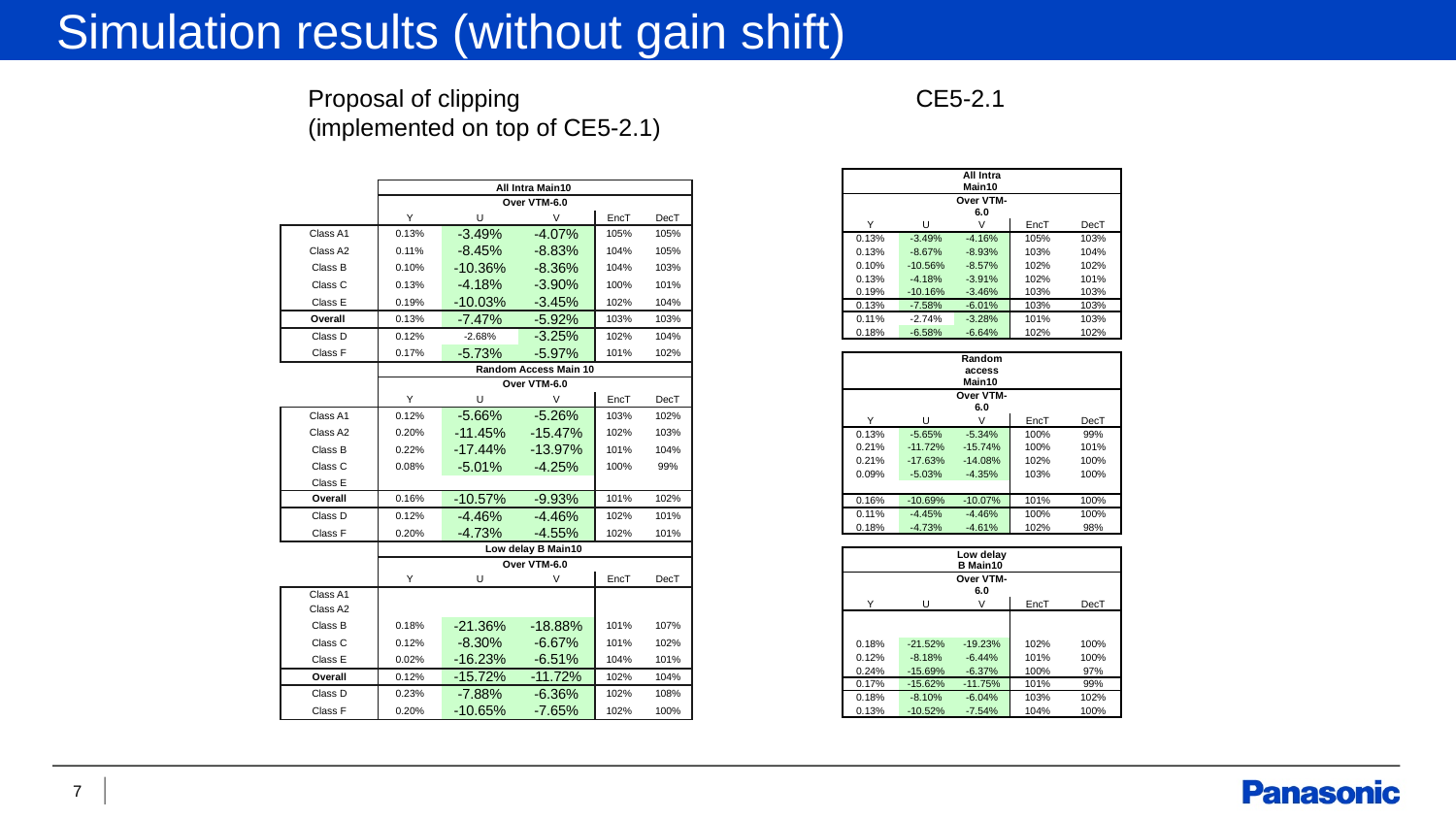

Simulation results (without gain shift)
Proposal of clipping
(implemented on top of CE5-2.1)
CE5-2.1
|  |  | All Intra Main10 |  |  |
| --- | --- | --- | --- | --- |
|  |  | Over VTM-6.0 |  |  |
| Y | U | V | EncT | DecT |
| 0.13% | -3.49% | -4.16% | 105% | 103% |
| 0.13% | -8.67% | -8.93% | 103% | 104% |
| 0.10% | -10.56% | -8.57% | 102% | 102% |
| 0.13% | -4.18% | -3.91% | 102% | 101% |
| 0.19% | -10.16% | -3.46% | 103% | 103% |
| 0.13% | -7.58% | -6.01% | 103% | 103% |
| 0.11% | -2.74% | -3.28% | 101% | 103% |
| 0.18% | -6.58% | -6.64% | 102% | 102% |
|  |  |  |  |  |
|  |  | Random access Main10 |  |  |
|  |  | Over VTM-6.0 |  |  |
| Y | U | V | EncT | DecT |
| 0.13% | -5.65% | -5.34% | 100% | 99% |
| 0.21% | -11.72% | -15.74% | 100% | 101% |
| 0.21% | -17.63% | -14.08% | 102% | 100% |
| 0.09% | -5.03% | -4.35% | 103% | 100% |
|  |  |  |  |  |
| 0.16% | -10.69% | -10.07% | 101% | 100% |
| 0.11% | -4.45% | -4.46% | 100% | 100% |
| 0.18% | -4.73% | -4.61% | 102% | 98% |
|  |  |  |  |  |
|  |  | Low delay B Main10 |  |  |
|  |  | Over VTM-6.0 |  |  |
| Y | U | V | EncT | DecT |
|  |  |  |  |  |
|  |  |  |  |  |
| 0.18% | -21.52% | -19.23% | 102% | 100% |
| 0.12% | -8.18% | -6.44% | 101% | 100% |
| 0.24% | -15.69% | -6.37% | 100% | 97% |
| 0.17% | -15.62% | -11.75% | 101% | 99% |
| 0.18% | -8.10% | -6.04% | 103% | 102% |
| 0.13% | -10.52% | -7.54% | 104% | 100% |
|  | All Intra Main10 |  |  |  |  |
| --- | --- | --- | --- | --- | --- |
|  | Over VTM-6.0 |  |  |  |  |
|  | Y | U | V | EncT | DecT |
| Class A1 | 0.13% | -3.49% | -4.07% | 105% | 105% |
| Class A2 | 0.11% | -8.45% | -8.83% | 104% | 105% |
| Class B | 0.10% | -10.36% | -8.36% | 104% | 103% |
| Class C | 0.13% | -4.18% | -3.90% | 100% | 101% |
| Class E | 0.19% | -10.03% | -3.45% | 102% | 104% |
| Overall | 0.13% | -7.47% | -5.92% | 103% | 103% |
| Class D | 0.12% | -2.68% | -3.25% | 102% | 104% |
| Class F | 0.17% | -5.73% | -5.97% | 101% | 102% |
|  | Random Access Main 10 |  |  |  |  |
|  | Over VTM-6.0 |  |  |  |  |
|  | Y | U | V | EncT | DecT |
| Class A1 | 0.12% | -5.66% | -5.26% | 103% | 102% |
| Class A2 | 0.20% | -11.45% | -15.47% | 102% | 103% |
| Class B | 0.22% | -17.44% | -13.97% | 101% | 104% |
| Class C | 0.08% | -5.01% | -4.25% | 100% | 99% |
| Class E |  |  |  |  |  |
| Overall | 0.16% | -10.57% | -9.93% | 101% | 102% |
| Class D | 0.12% | -4.46% | -4.46% | 102% | 101% |
| Class F | 0.20% | -4.73% | -4.55% | 102% | 101% |
|  | Low delay B Main10 |  |  |  |  |
|  | Over VTM-6.0 |  |  |  |  |
|  | Y | U | V | EncT | DecT |
| Class A1 |  |  |  |  |  |
| Class A2 |  |  |  |  |  |
| Class B | 0.18% | -21.36% | -18.88% | 101% | 107% |
| Class C | 0.12% | -8.30% | -6.67% | 101% | 102% |
| Class E | 0.02% | -16.23% | -6.51% | 104% | 101% |
| Overall | 0.12% | -15.72% | -11.72% | 102% | 104% |
| Class D | 0.23% | -7.88% | -6.36% | 102% | 108% |
| Class F | 0.20% | -10.65% | -7.65% | 102% | 100% |